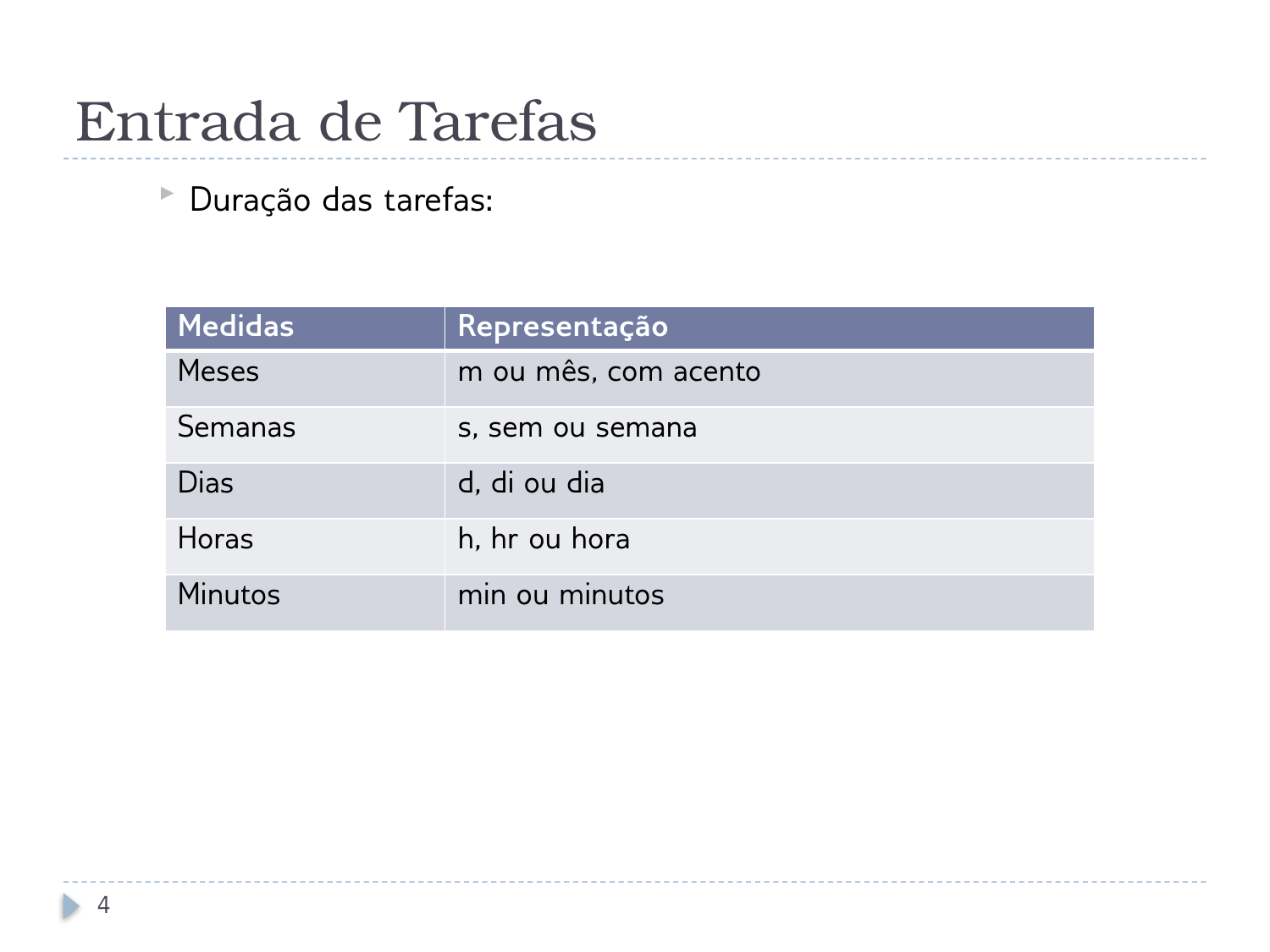

# Entrada de Tarefas
Duração das tarefas:

| Medidas | Representação |
| --- | --- |
| Meses | m ou mês, com acento |
| Semanas | s, sem ou semana |
| Dias | d, di ou dia |
| Horas | h, hr ou hora |
| Minutos | min ou minutos |
4